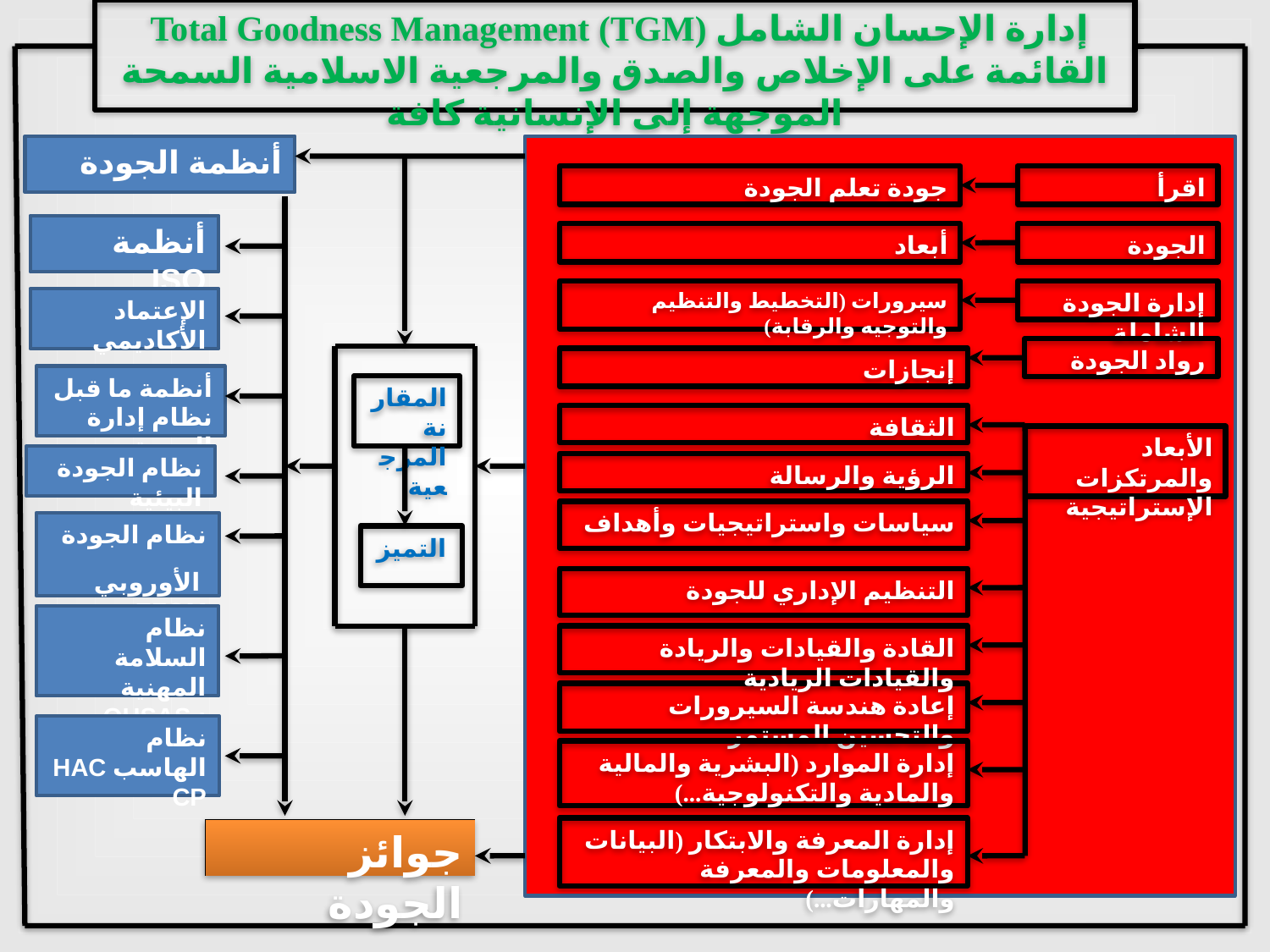

إدارة الإحسان الشامل Total Goodness Management (TGM)  القائمة على الإخلاص والصدق والمرجعية الاسلامية السمحة الموجهة إلى الإنسانية كافة

أنظمة الجودة

جودة تعلم الجودة
اقرأ

أنظمة  ISO
أبعاد
الجودة

سيرورات (التخطيط والتنظيم والتوجيه والرقابة)
إدارة الجودة الشاملة
الإعتماد الأكاديمي

رواد الجودة
إنجازات

أنظمة ما قبل نظام إدارة الجودة الشاملة
المقارنة المرجعية

الثقافة

الأبعاد والمرتكزات الإستراتيجية

نظام الجودة البيئية

الرؤية والرسالة

سياسات واستراتيجيات وأهداف
نظام الجودة
 الأوروبي EFQM

التميز

التنظيم الإداري للجودة

نظام السلامة المهنية OHSAS : 18000
القادة والقيادات والريادة والقيادات الريادية

إعادة هندسة السيرورات والتحسين المستمر

نظام الهاسب HACCP
إدارة الموارد (البشرية والمالية والمادية والتكنولوجية...)

إدارة المعرفة والابتكار (البيانات والمعلومات والمعرفة والمهارات...)
جوائز الجودة